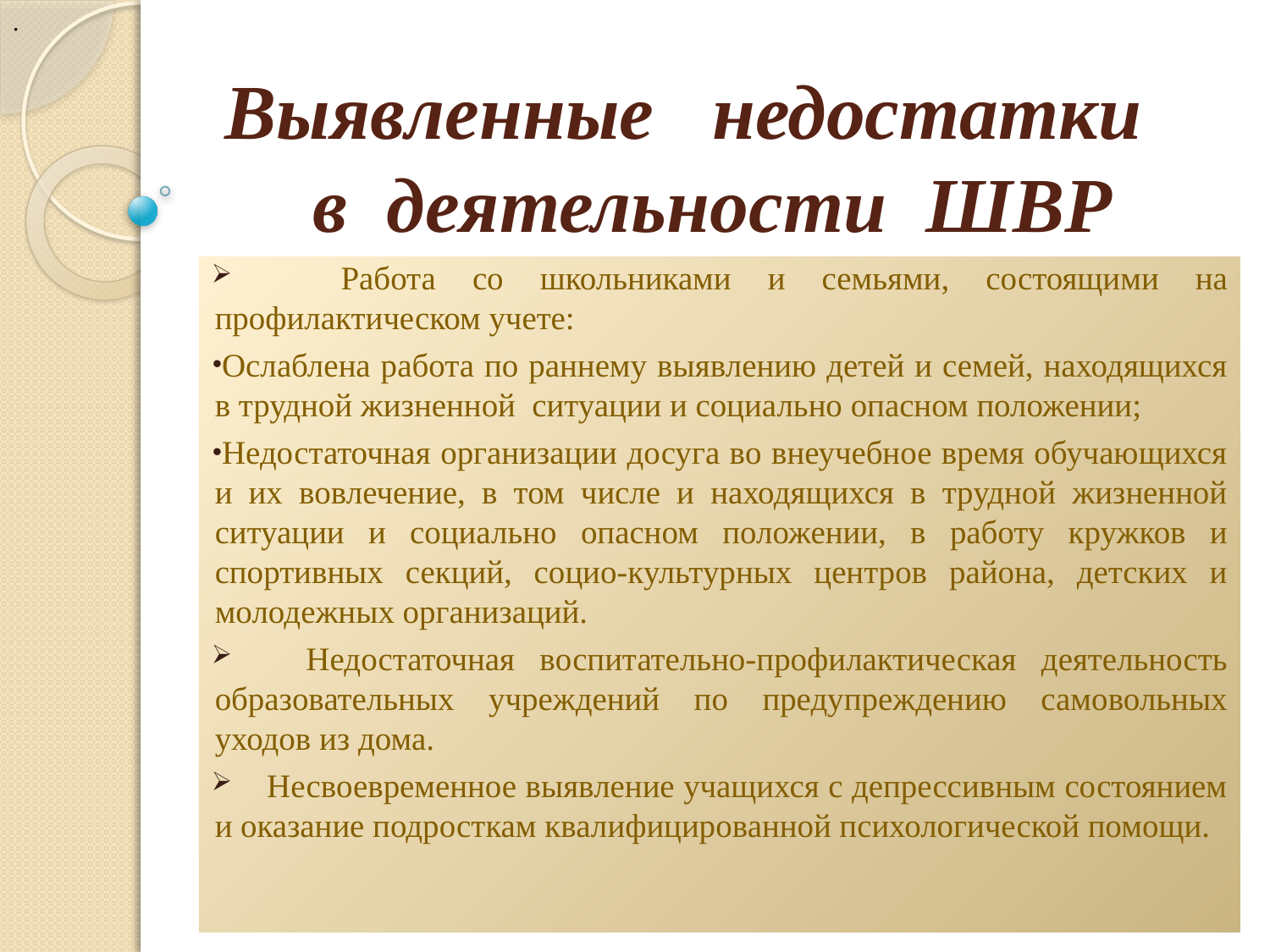

.
# Выявленные   недостатки в  деятельности  ШВР
   Работа со школьниками и семьями, состоящими на профилактическом учете:
Ослаблена работа по раннему выявлению детей и семей, находящихся в трудной жизненной  ситуации и социально опасном положении;
Недостаточная организации досуга во внеучебное время обучающихся и их вовлечение, в том числе и находящихся в трудной жизненной ситуации и социально опасном положении, в работу кружков и спортивных секций, социо-культурных центров района, детских и молодежных организаций.
   Недостаточная воспитательно-профилактическая деятельность образовательных учреждений по предупреждению самовольных уходов из дома.
    Несвоевременное выявление учащихся с депрессивным состоянием и оказание подросткам квалифицированной психологической помощи.